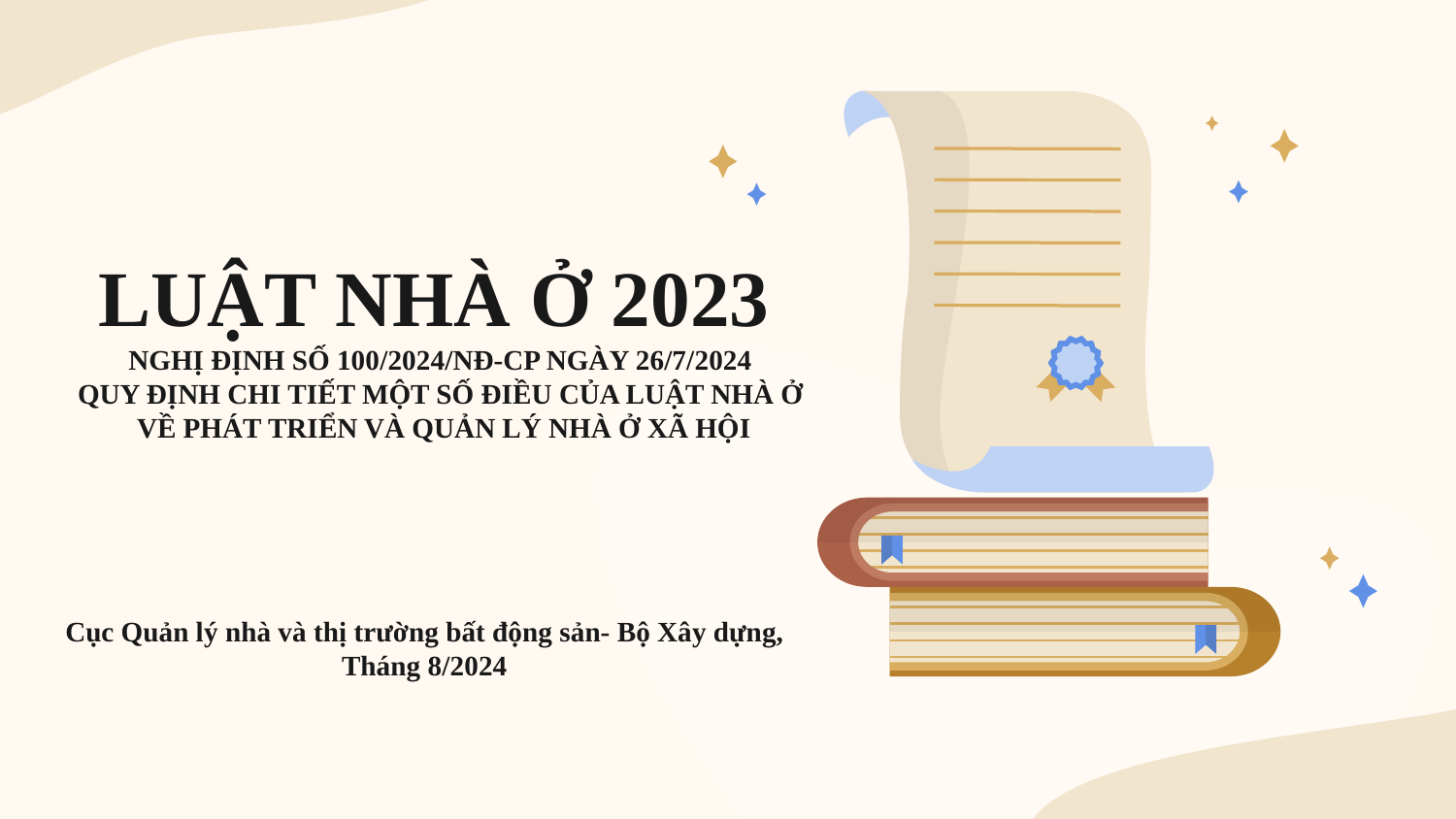

# LUẬT NHÀ Ở 2023 NGHỊ ĐỊNH SỐ 100/2024/NĐ-CP NGÀY 26/7/2024 QUY ĐỊNH CHI TIẾT MỘT SỐ ĐIỀU CỦA LUẬT NHÀ Ở VỀ PHÁT TRIỂN VÀ QUẢN LÝ NHÀ Ở XÃ HỘI

Cục Quản lý nhà và thị trường bất động sản- Bộ Xây dựng,
Tháng 8/2024